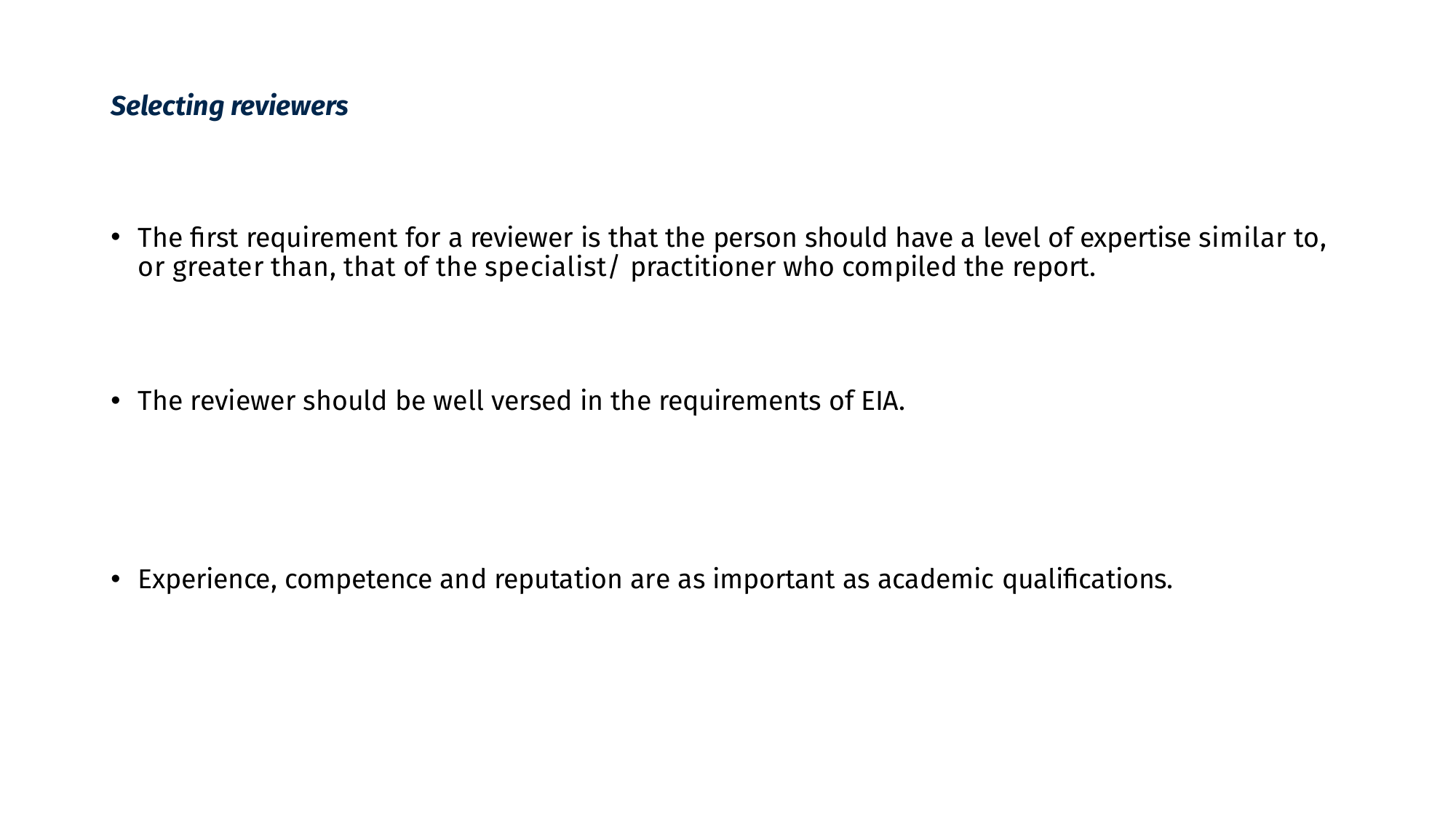

# Selecting reviewers
The first requirement for a reviewer is that the person should have a level of expertise similar to, or greater than, that of the specialist/ practitioner who compiled the report.

The reviewer should be well versed in the requirements of EIA.

Experience, competence and reputation are as important as academic qualifications.